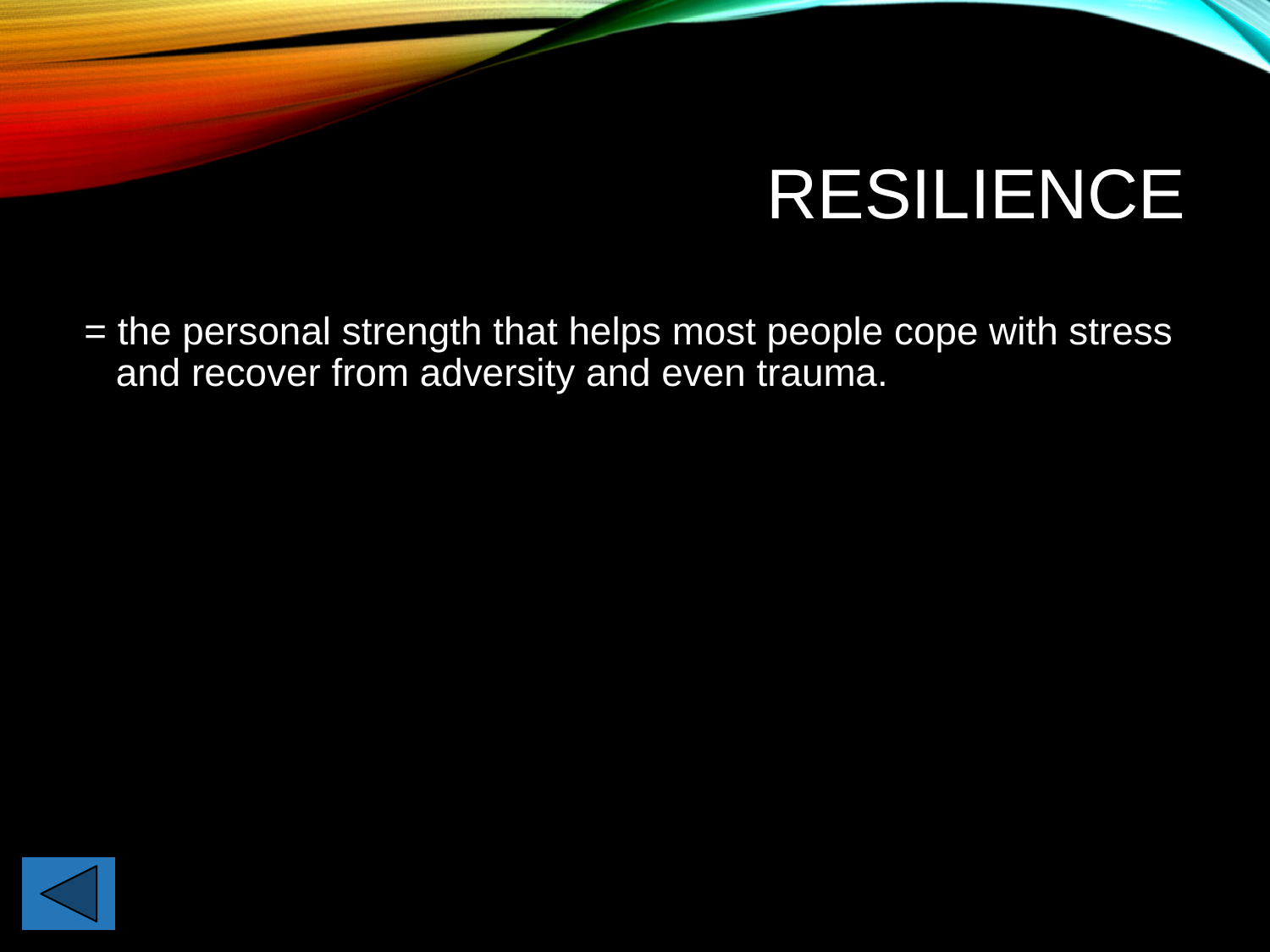

# Resilience
= the personal strength that helps most people cope with stress and recover from adversity and even trauma.